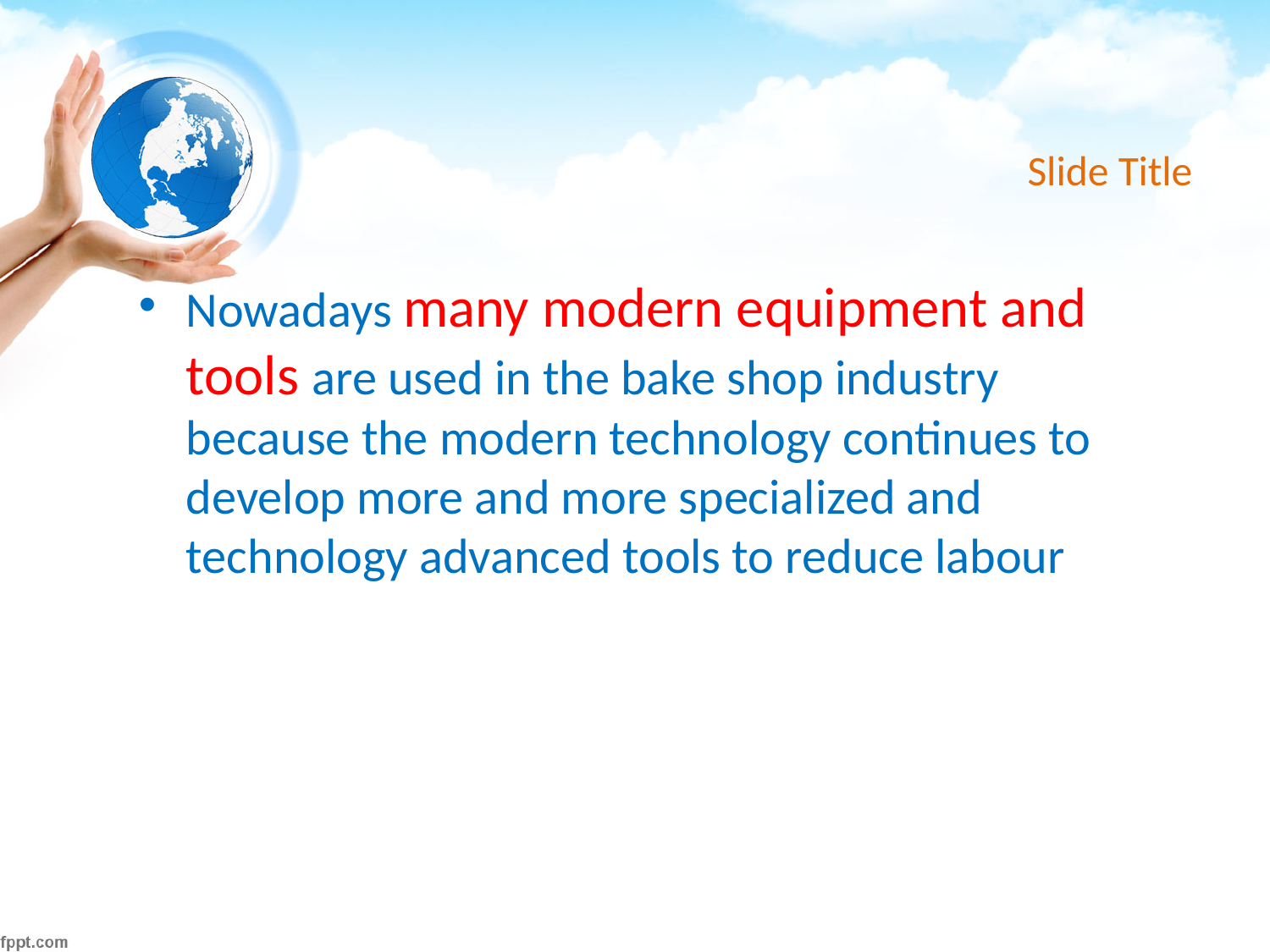

# Slide Title
Nowadays many modern equipment and tools are used in the bake shop industry because the modern technology continues to develop more and more specialized and technology advanced tools to reduce labour